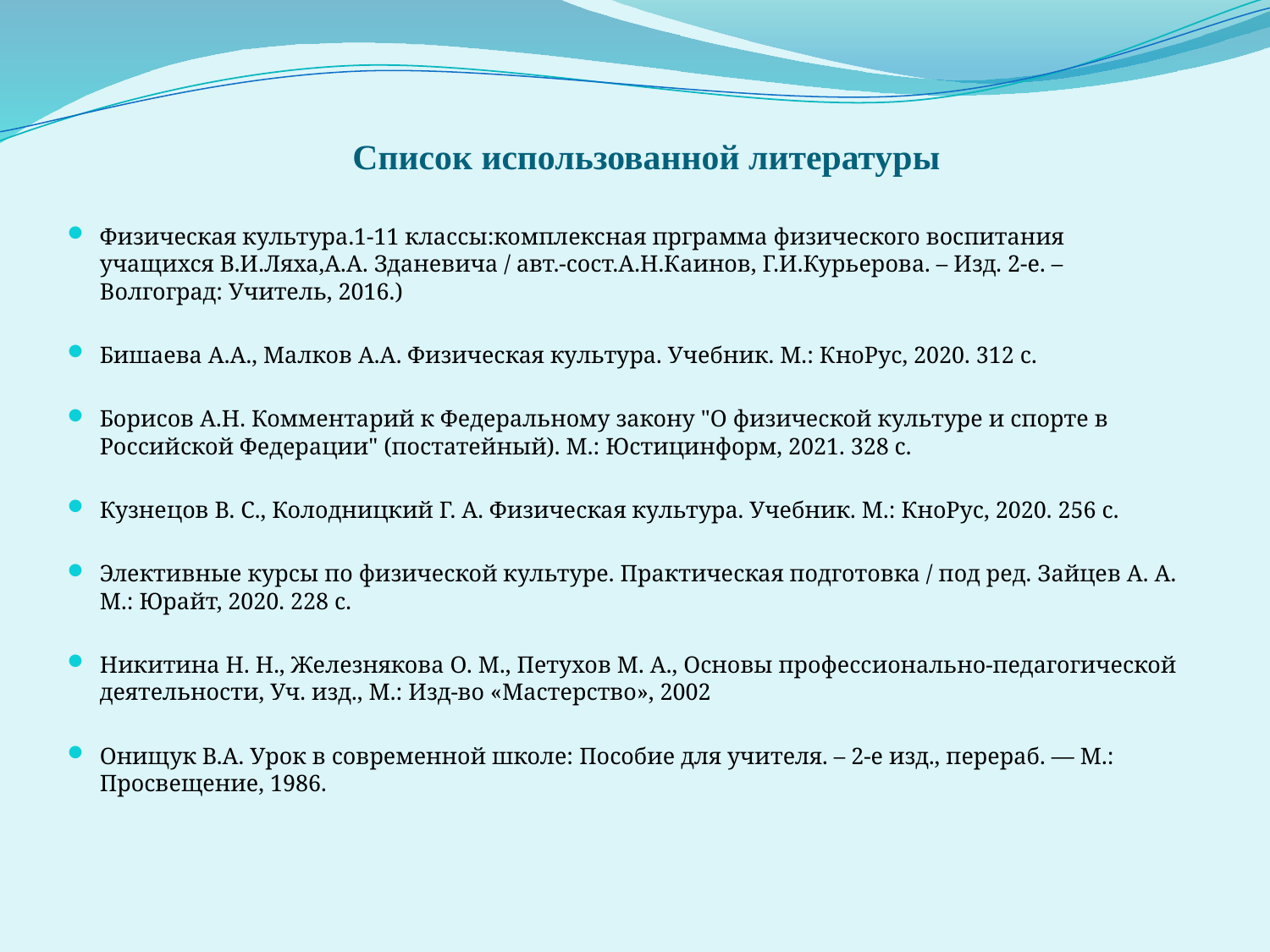

# Список использованной литературы
Физическая культура.1-11 классы:комплексная прграмма физического воспитания учащихся В.И.Ляха,А.А. Зданевича / авт.-сост.А.Н.Каинов, Г.И.Курьерова. – Изд. 2-е. – Волгоград: Учитель, 2016.)

Бишаева А.А., Малков А.А. Физическая культура. Учебник. М.: КноРус, 2020. 312 с.

Борисов А.Н. Комментарий к Федеральному закону "О физической культуре и спорте в Российской Федерации" (постатейный). М.: Юстицинформ, 2021. 328 с.

Кузнецов В. С., Колодницкий Г. А. Физическая культура. Учебник. М.: КноРус, 2020. 256 с.

Элективные курсы по физической культуре. Практическая подготовка / под ред. Зайцев А. А. М.: Юрайт, 2020. 228 с.

Никитина Н. Н., Железнякова О. М., Петухов М. А., Основы профессионально-педагогической деятельности, Уч. изд., М.: Изд-во «Мастерство», 2002

Онищук В.А. Урок в современной школе: Пособие для учителя. – 2-е изд., перераб. — М.: Просвещение, 1986.